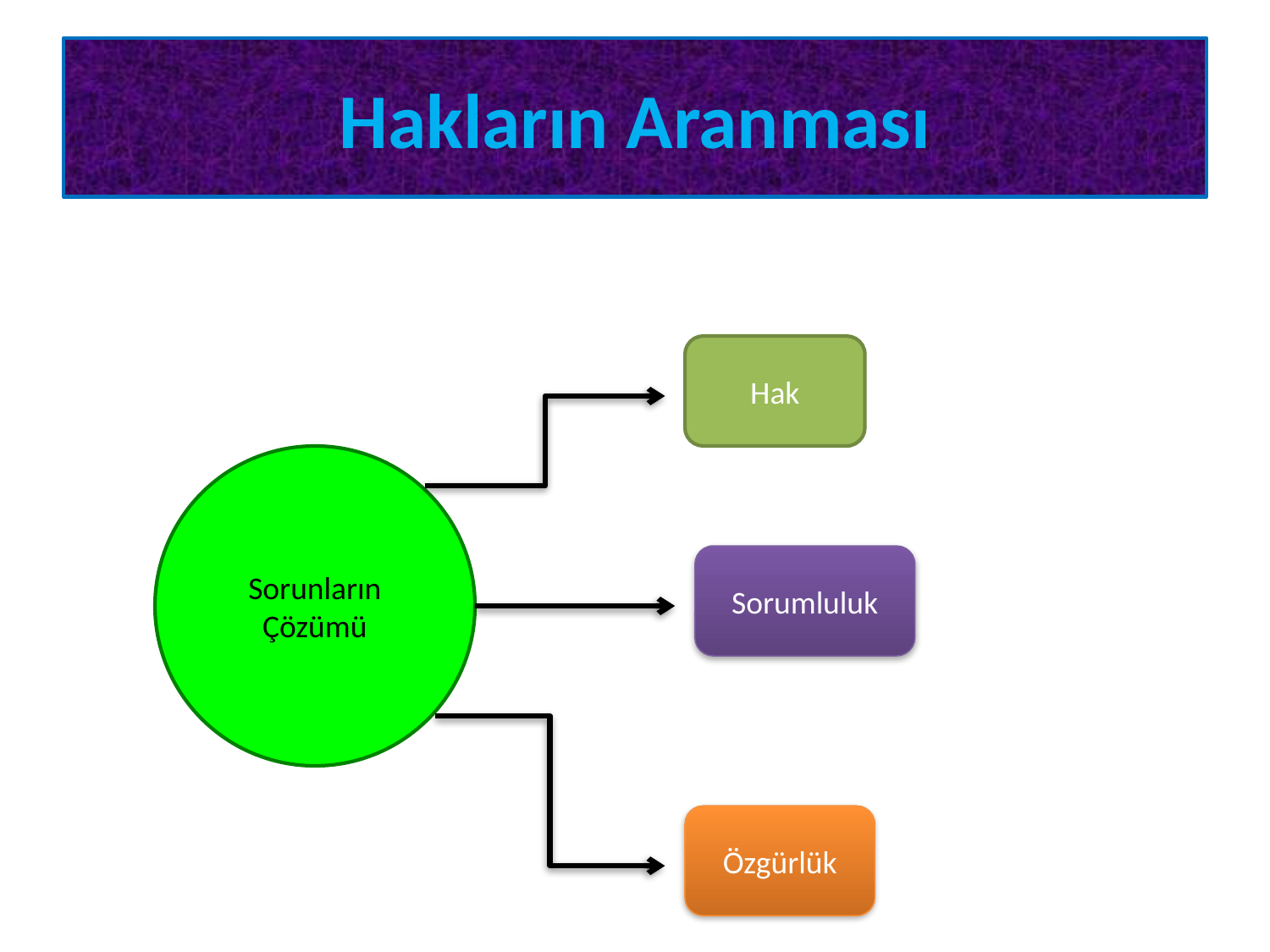

# Hakların Aranması

Hak
Sorunların Çözümü
Sorumluluk
Özgürlük